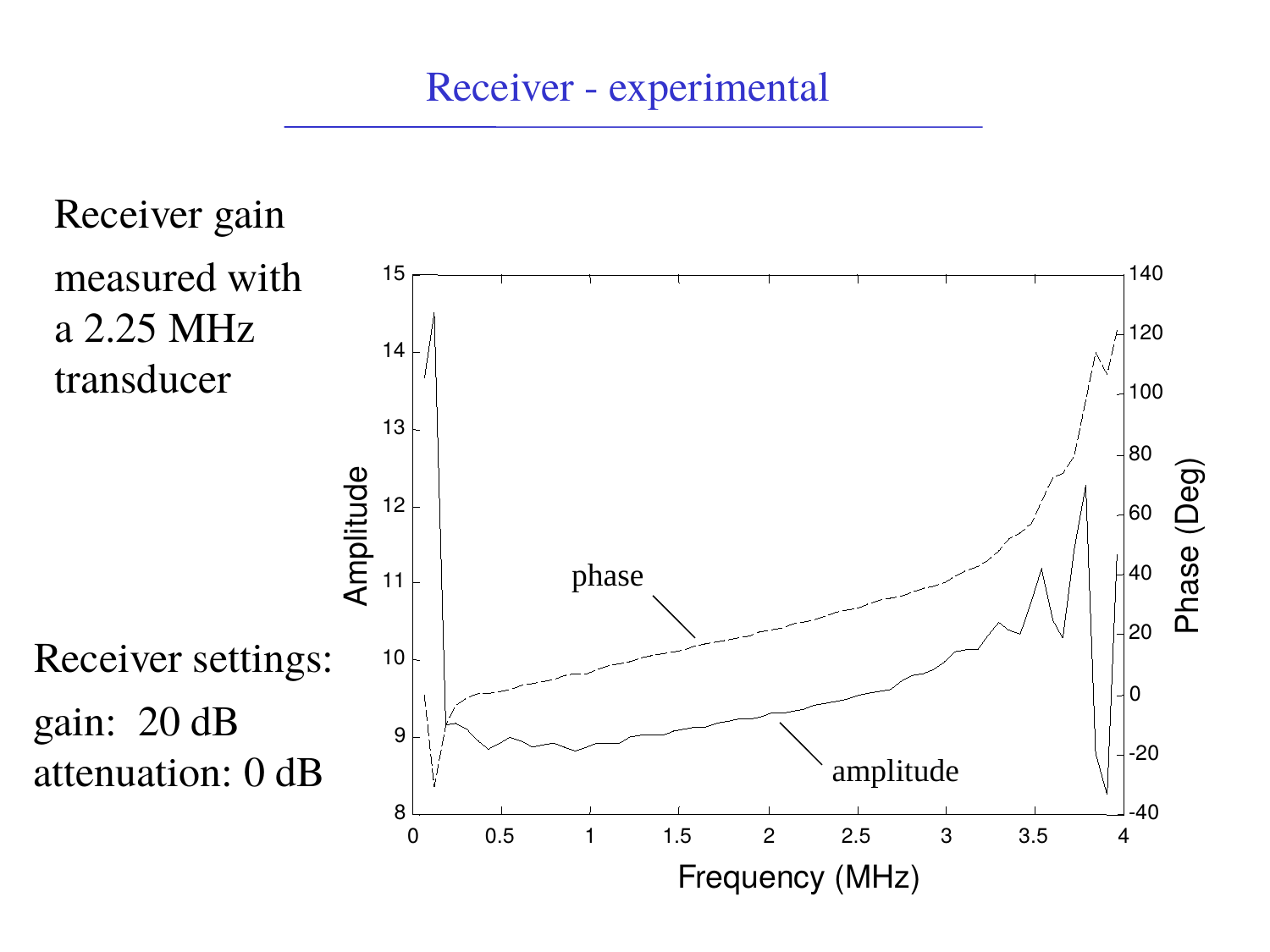

Receiver - experimental

Receiver gain

measured with
a 2.25 MHz
transducer
15
140

120

14

100

13

80

12
60

Amplitude
Phase (Deg)
phase
40
11

20
Receiver settings:

10

0
gain:  20 dB
attenuation: 0 dB

9

-20
amplitude

8
-40

0
0.5
1
1.5
2
2.5
3
3.5
4
Frequency (MHz)